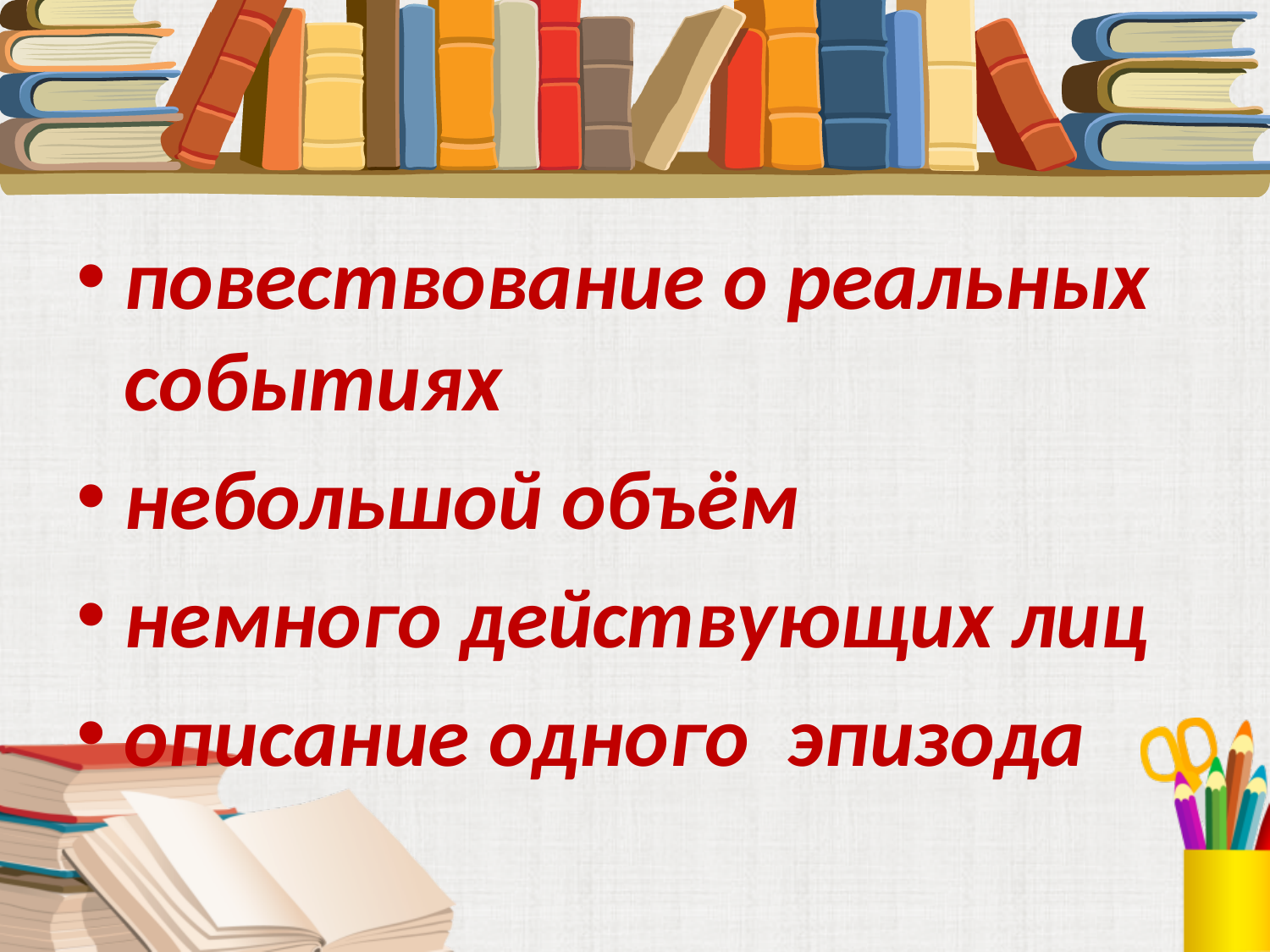

#
повествование о реальных событиях
небольшой объём
немного действующих лиц
описание одного  эпизода